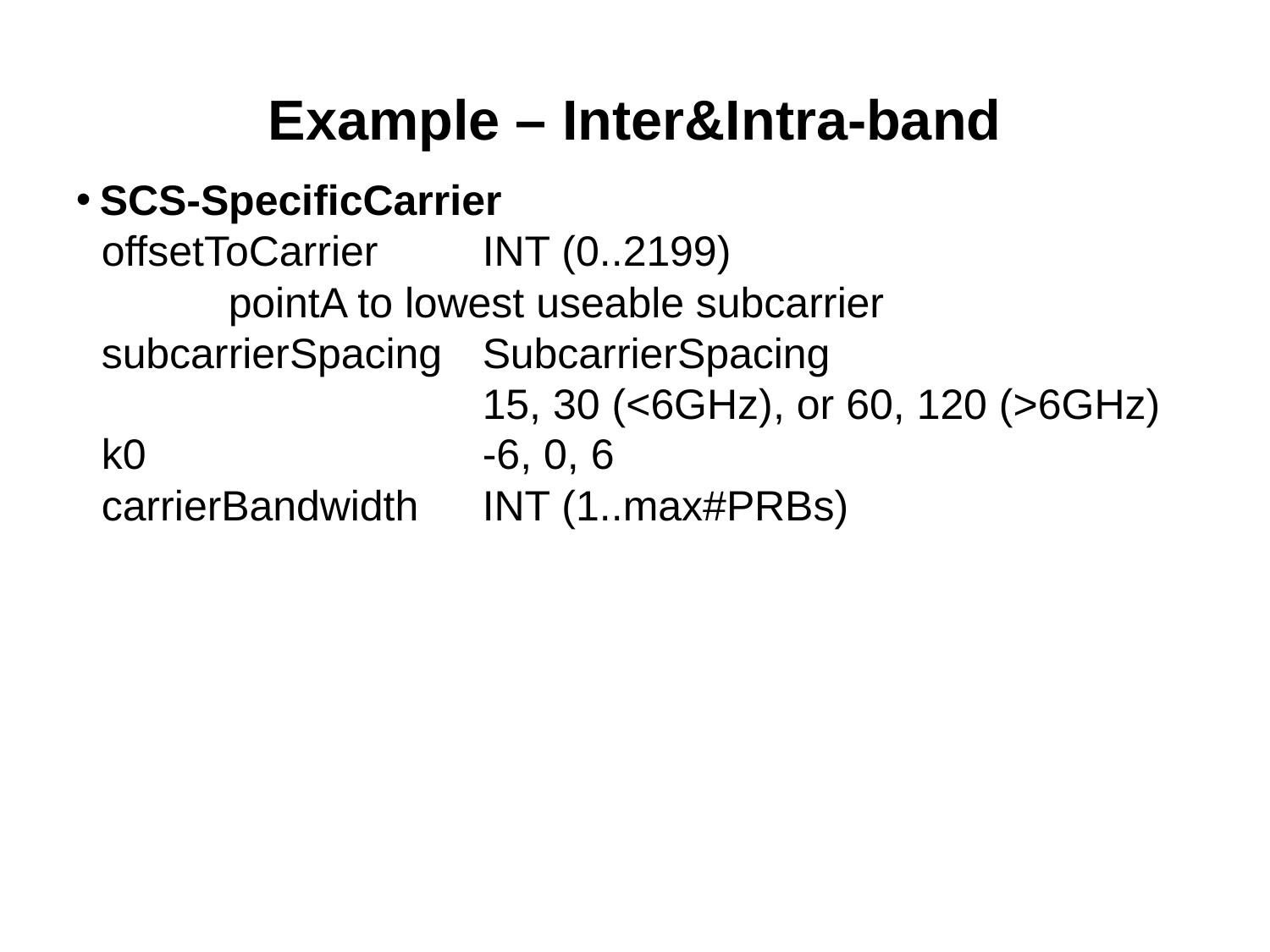

# Example – Inter&Intra-band
SCS-SpecificCarrier
offsetToCarrier	INT (0..2199)
	pointA to lowest useable subcarrier
subcarrierSpacing	SubcarrierSpacing
			15, 30 (<6GHz), or 60, 120 (>6GHz)
k0			-6, 0, 6
carrierBandwidth	INT (1..max#PRBs)